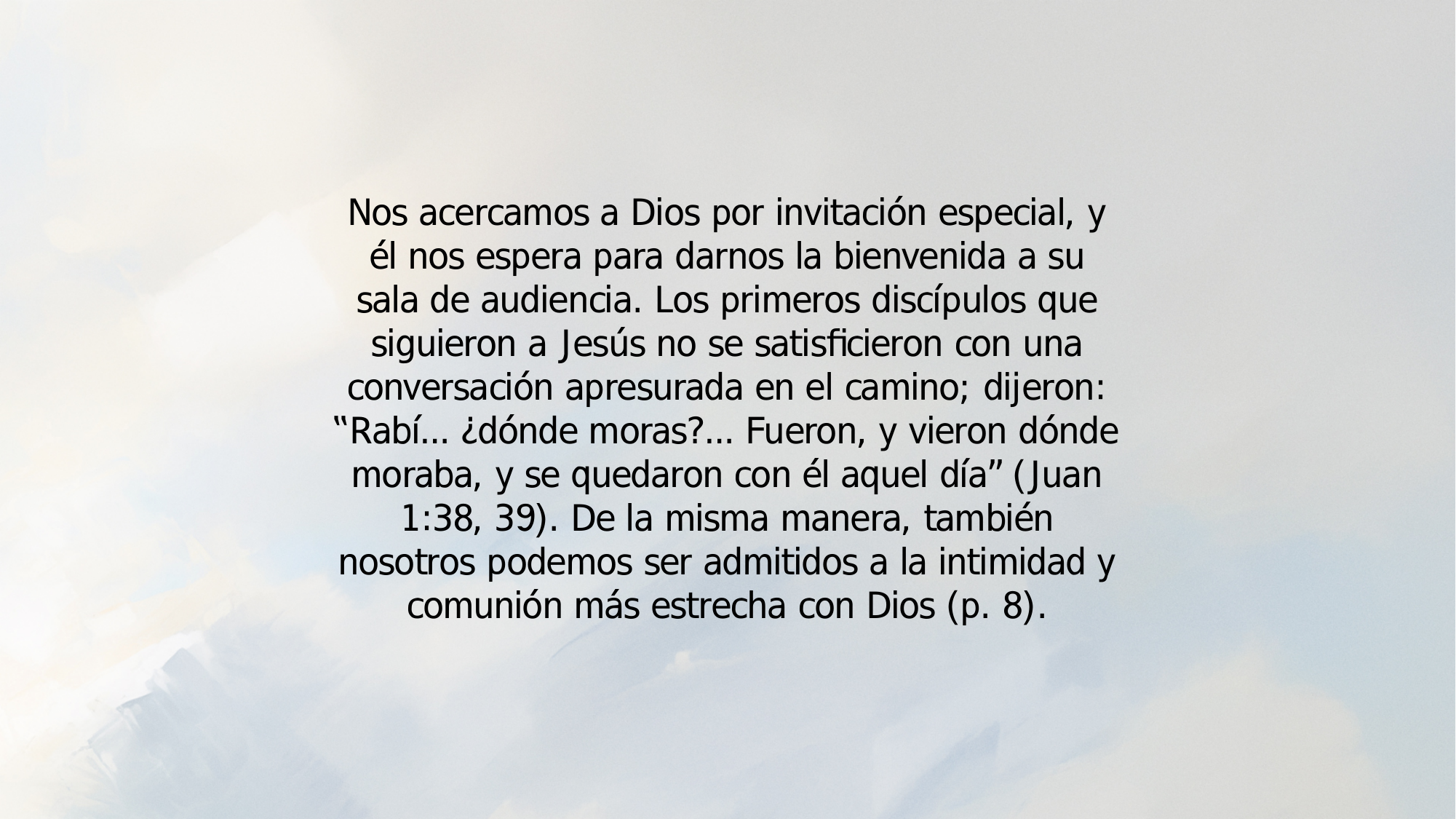

Nos acercamos a Dios por invitación especial, y él nos espera para darnos la bienvenida a su sala de audiencia. Los primeros discípulos que siguieron a Jesús no se satisficieron con una conversación apresurada en el camino; dijeron: “Rabí… ¿dónde moras?… Fueron, y vieron dónde moraba, y se quedaron con él aquel día” (Juan 1:38, 39). De la misma manera, también nosotros podemos ser admitidos a la intimidad y comunión más estrecha con Dios (p. 8).